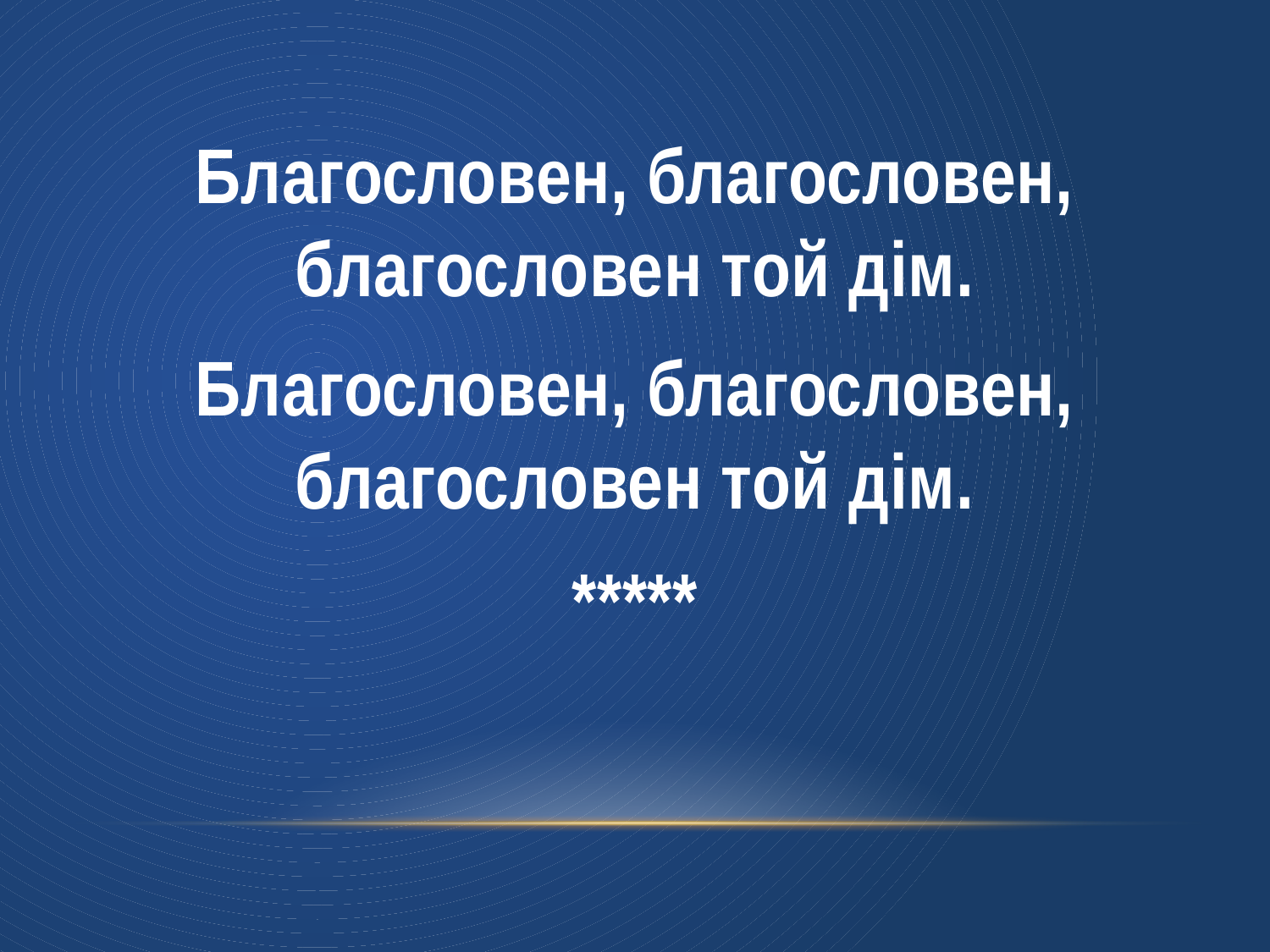

Благословен, благословен, благословен той дім.
Благословен, благословен, благословен той дім.
*****